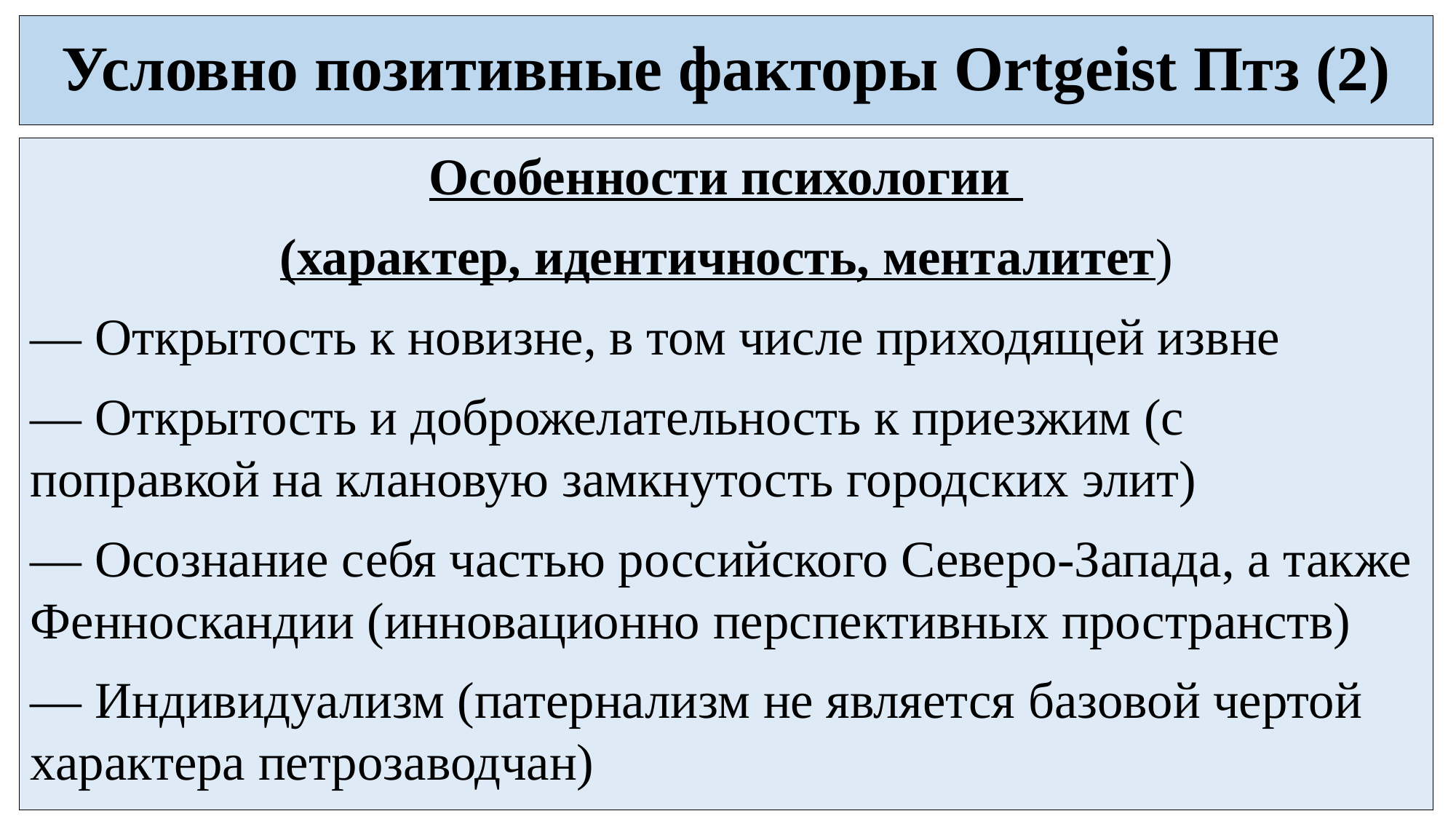

# Условно позитивные факторы Ortgeist Птз (2)
Особенности психологии
(характер, идентичность, менталитет)
— Открытость к новизне, в том числе приходящей извне
— Открытость и доброжелательность к приезжим (с поправкой на клановую замкнутость городских элит)
— Осознание себя частью российского Северо-Запада, а также Фенноскандии (инновационно перспективных пространств)
— Индивидуализм (патернализм не является базовой чертой характера петрозаводчан)